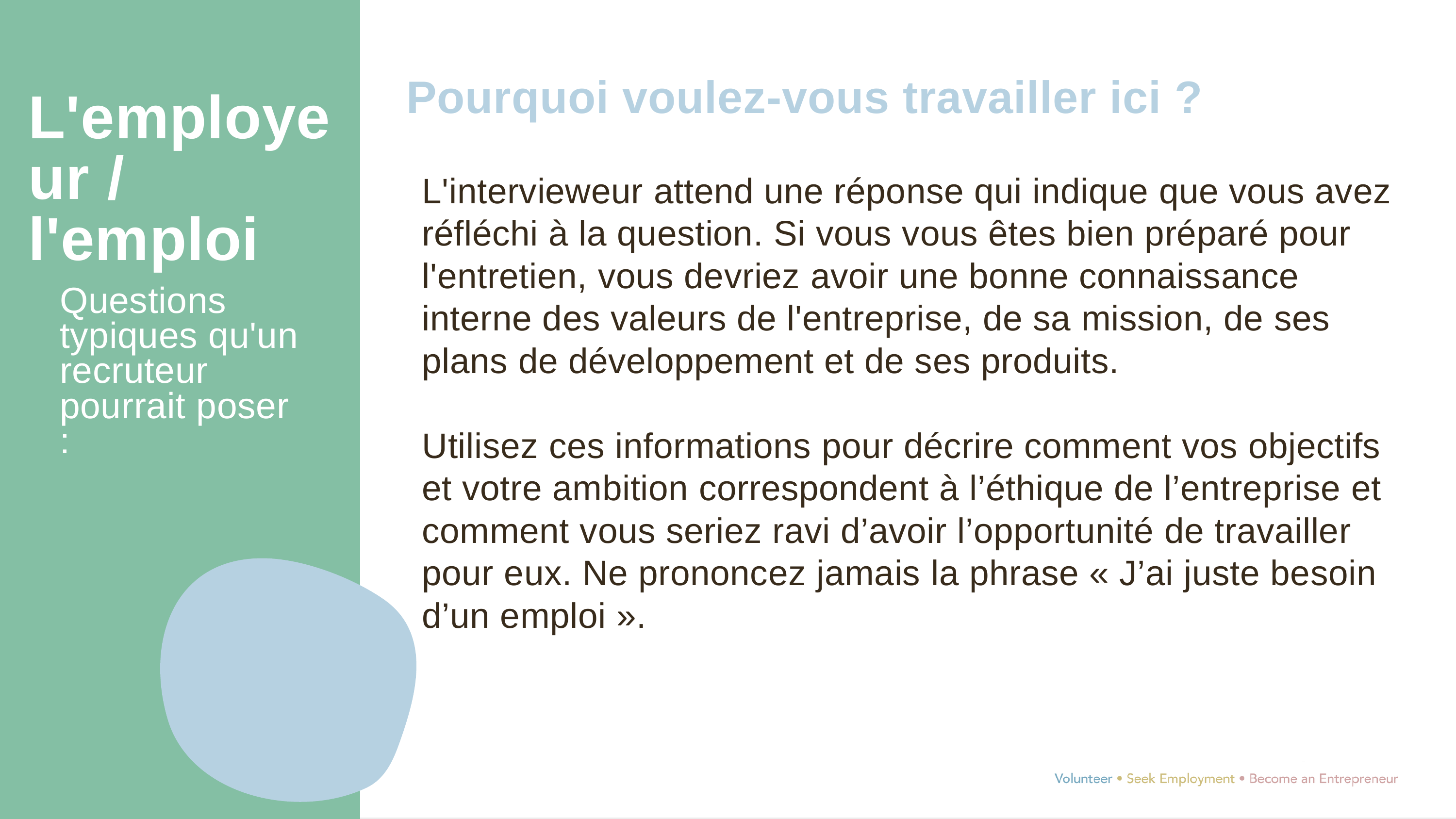

Pourquoi voulez-vous travailler ici ?
L'employeur / l'emploi
L'intervieweur attend une réponse qui indique que vous avez réfléchi à la question. Si vous vous êtes bien préparé pour l'entretien, vous devriez avoir une bonne connaissance interne des valeurs de l'entreprise, de sa mission, de ses plans de développement et de ses produits.

Utilisez ces informations pour décrire comment vos objectifs et votre ambition correspondent à l’éthique de l’entreprise et comment vous seriez ravi d’avoir l’opportunité de travailler pour eux. Ne prononcez jamais la phrase « J’ai juste besoin d’un emploi ».
Questions typiques qu'un recruteur pourrait poser :